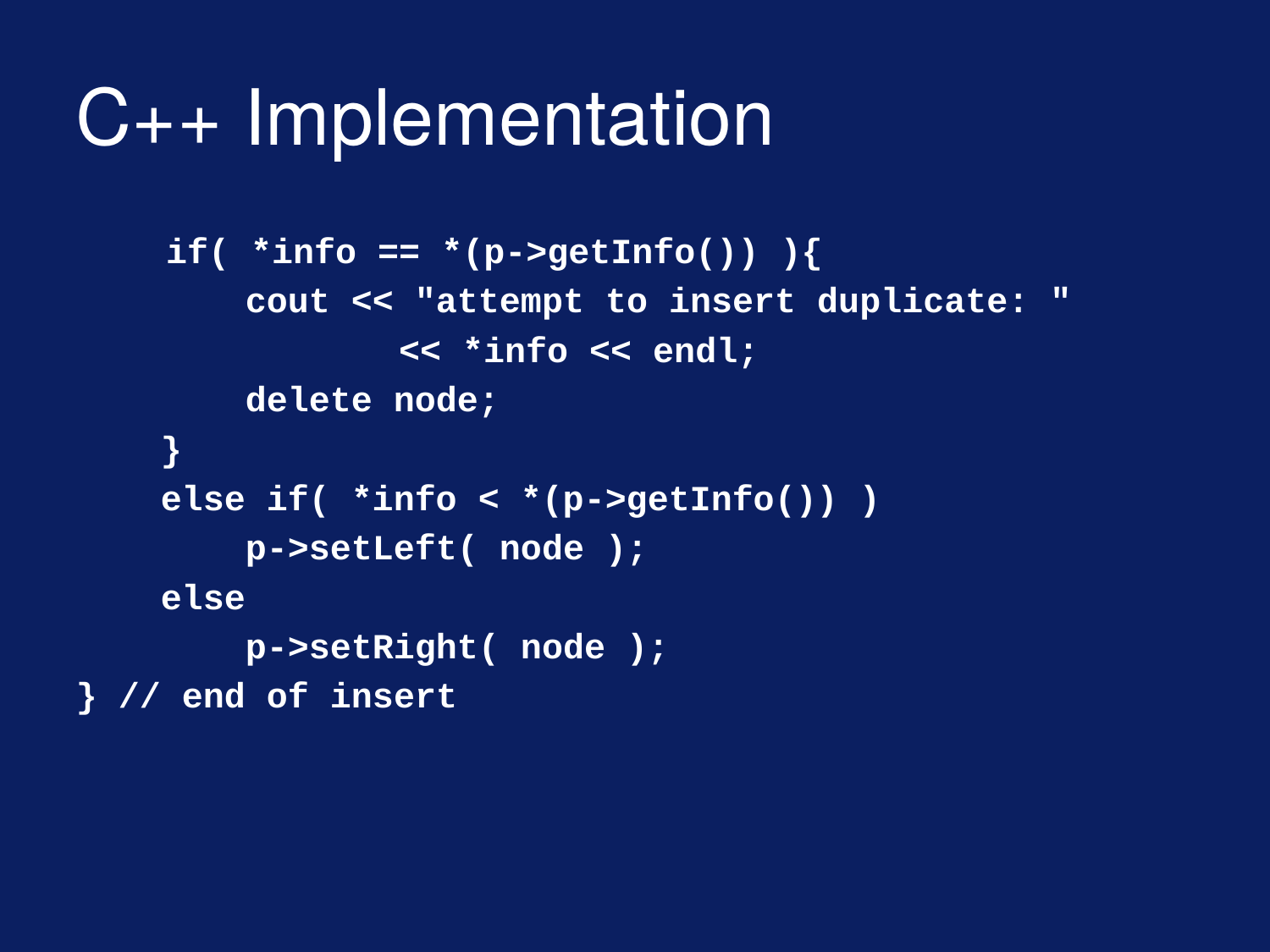

# C++ Implementation
	  if( *info == *(p->getInfo()) ){
        cout << "attempt to insert duplicate: "
		       << *info << endl;
        delete node;
    }
    else if( *info < *(p->getInfo()) )
        p->setLeft( node );
    else
        p->setRight( node );
} // end of insert